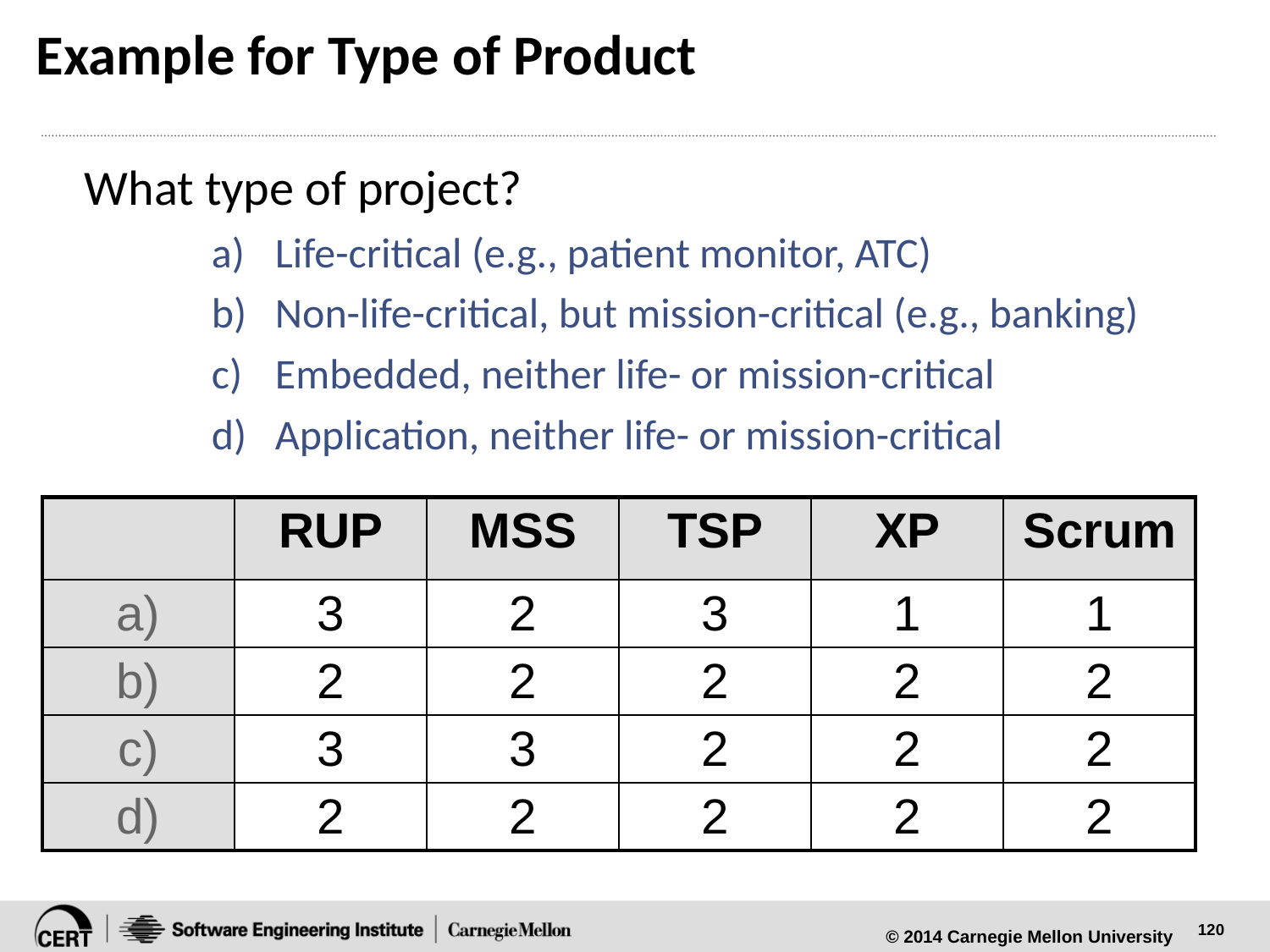

# Example for Type of Product
What type of project?
Life-critical (e.g., patient monitor, ATC)
Non-life-critical, but mission-critical (e.g., banking)
Embedded, neither life- or mission-critical
Application, neither life- or mission-critical

|  | RUP | MSS | TSP | XP | Scrum |
| --- | --- | --- | --- | --- | --- |
| a) | 3 | 2 | 3 | 1 | 1 |
| b) | 2 | 2 | 2 | 2 | 2 |
| c) | 3 | 3 | 2 | 2 | 2 |
| d) | 2 | 2 | 2 | 2 | 2 |